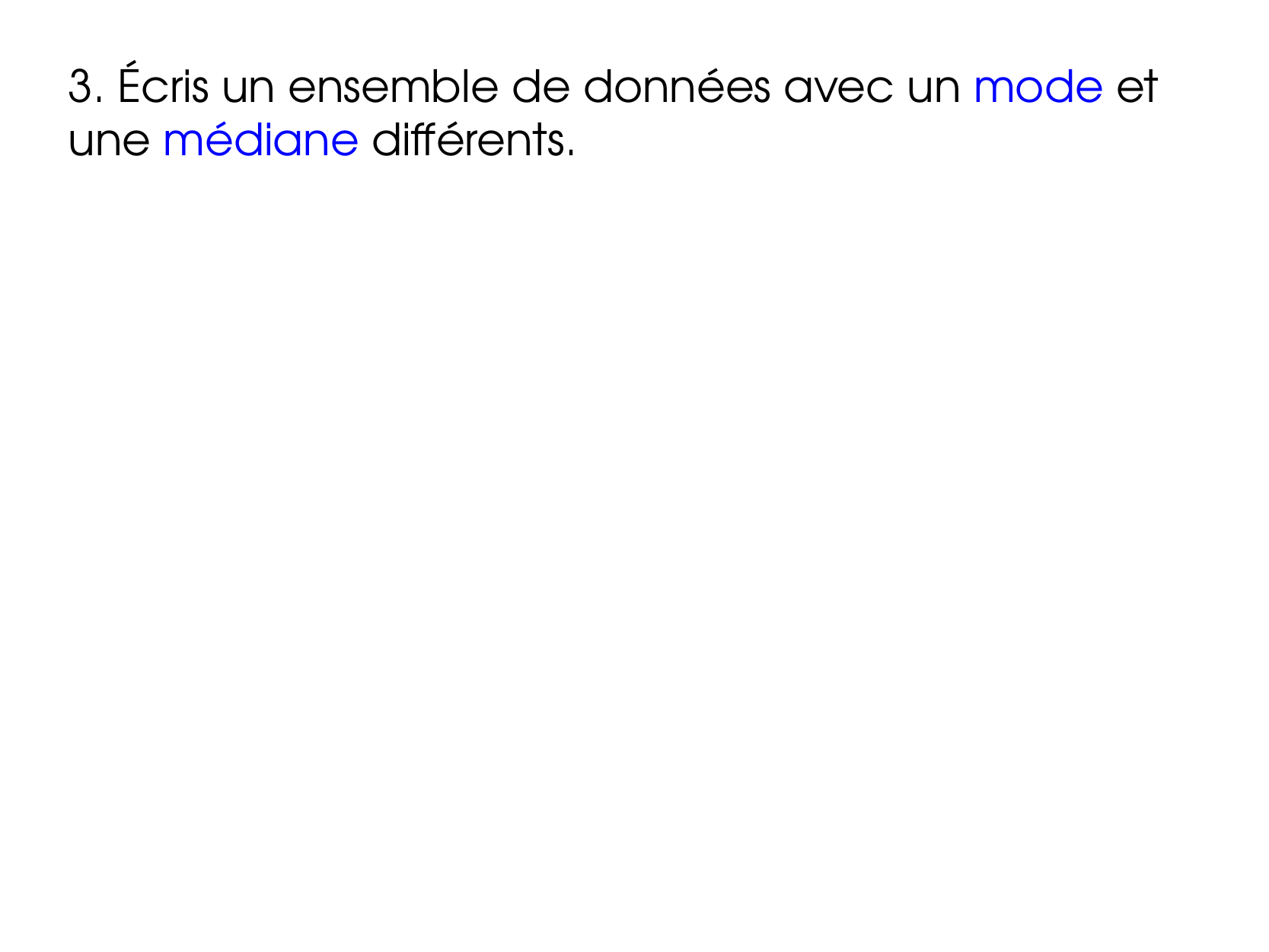

3. Écris un ensemble de données avec un mode et une médiane différents.